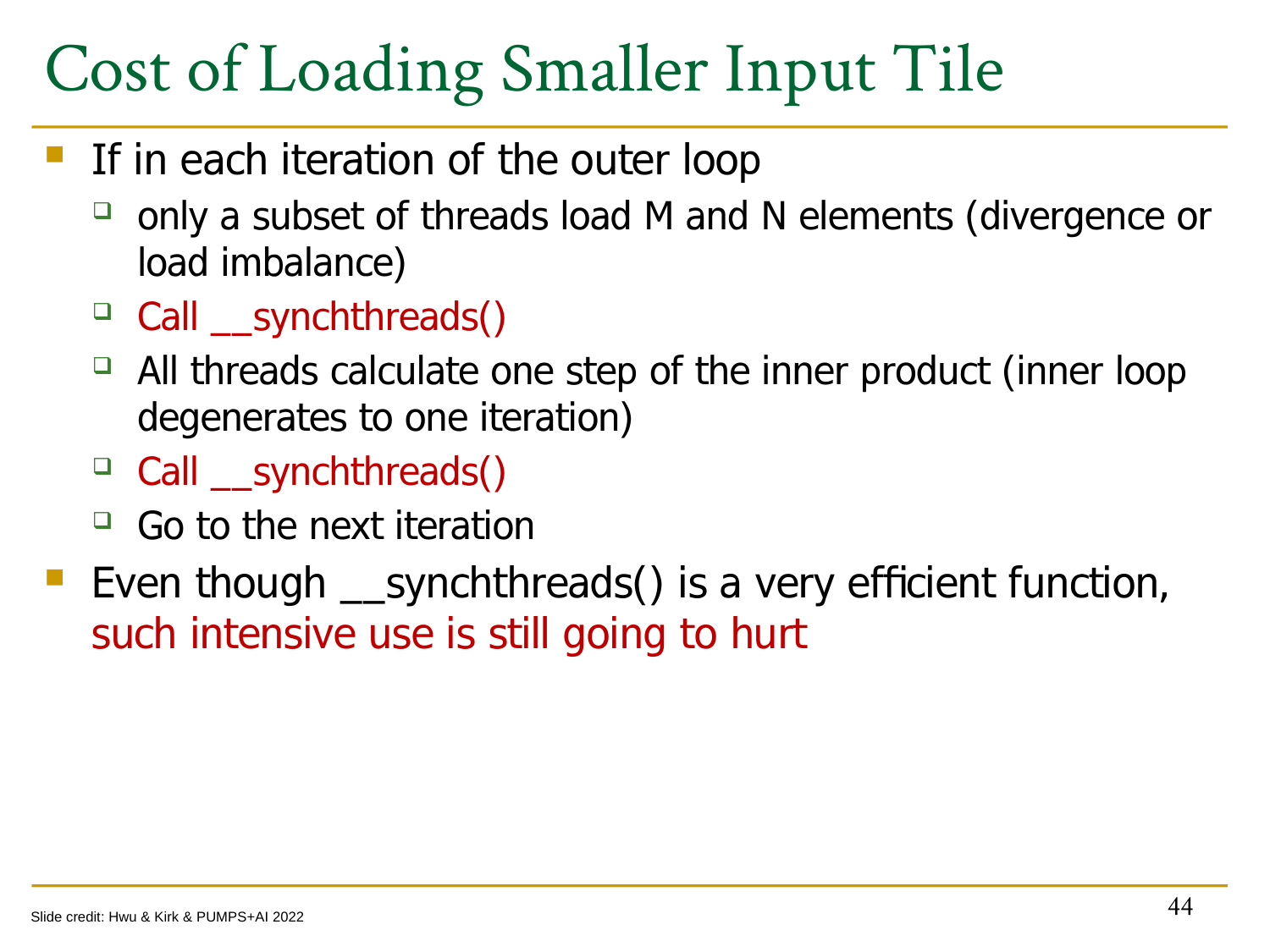

# Cost of Loading Smaller Input Tile
If in each iteration of the outer loop
only a subset of threads load M and N elements (divergence or load imbalance)
Call __synchthreads()
All threads calculate one step of the inner product (inner loop degenerates to one iteration)
Call __synchthreads()
Go to the next iteration
Even though __synchthreads() is a very efficient function, such intensive use is still going to hurt
44
Slide credit: Hwu & Kirk & PUMPS+AI 2022